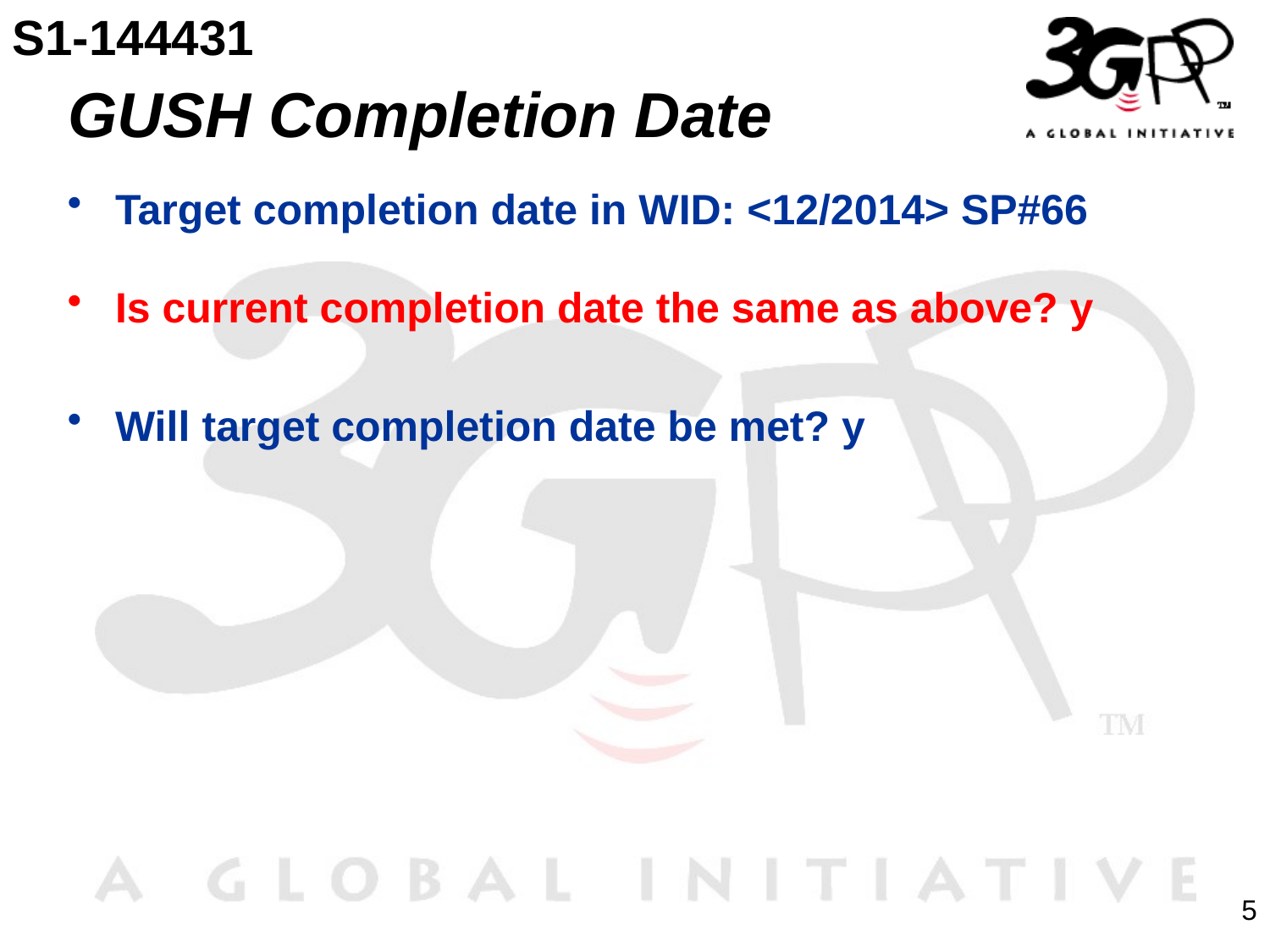

S1-144431
# GUSH Completion Date
Target completion date in WID: <12/2014> SP#66

Is current completion date the same as above? y

Will target completion date be met? y

5